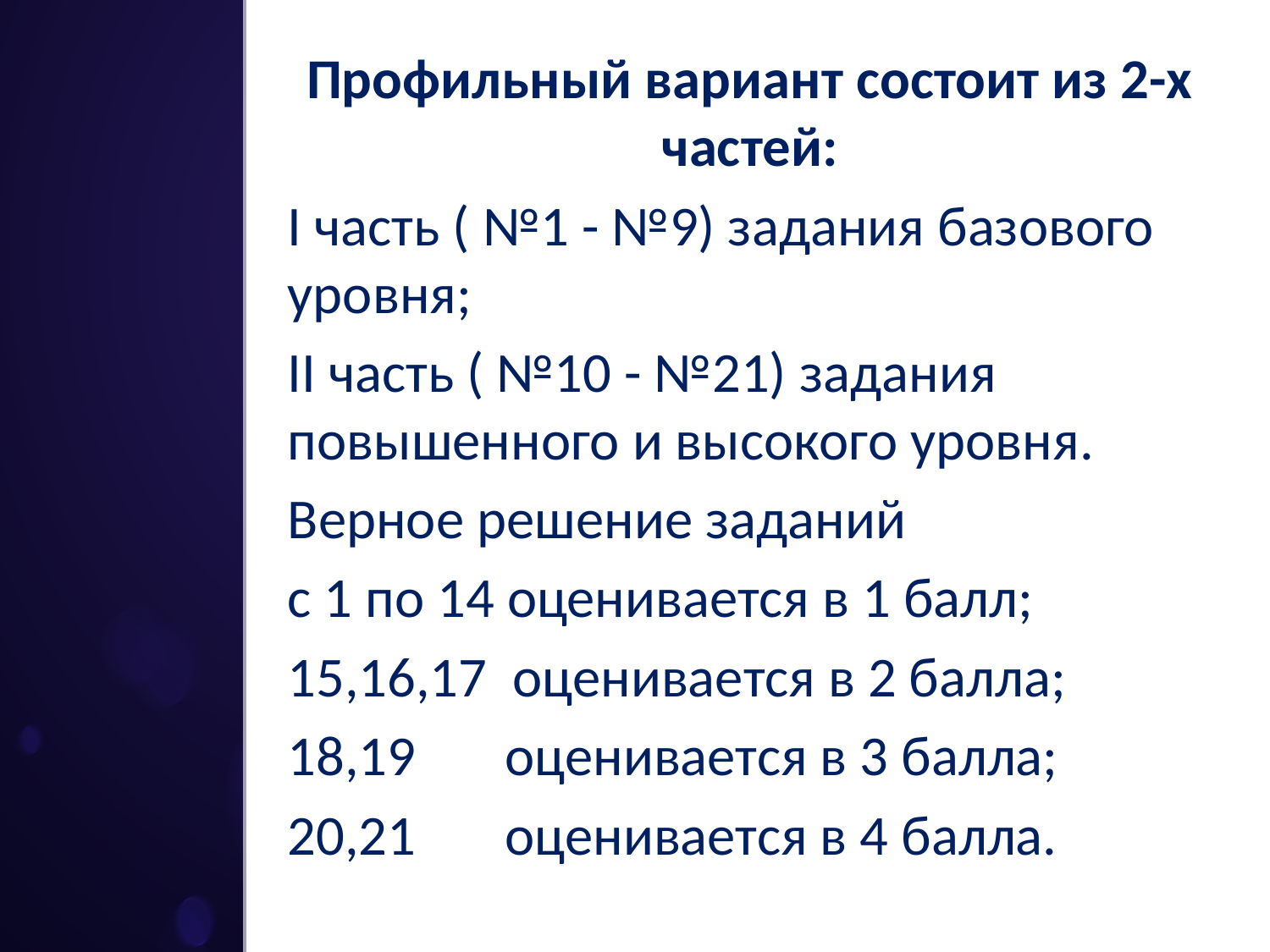

Профильный вариант состоит из 2-х частей:
I часть ( №1 - №9) задания базового уровня;
II часть ( №10 - №21) задания повышенного и высокого уровня.
Верное решение заданий
с 1 по 14 оценивается в 1 балл;
15,16,17  оценивается в 2 балла;
18,19       оценивается в 3 балла;
20,21       оценивается в 4 балла.